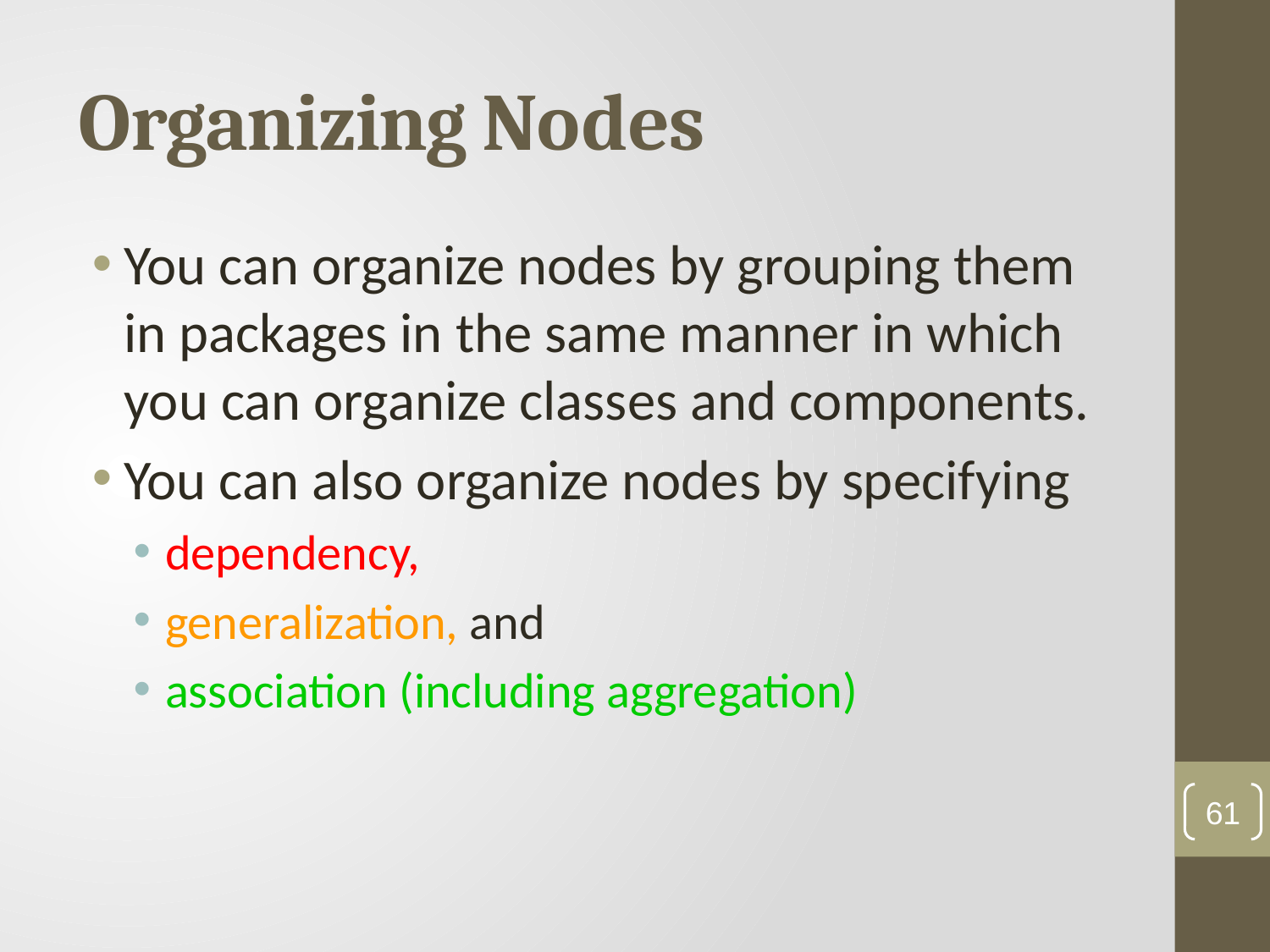

# Organizing Nodes
You can organize nodes by grouping them in packages in the same manner in which you can organize classes and components.
You can also organize nodes by specifying
dependency,
generalization, and
association (including aggregation)
61